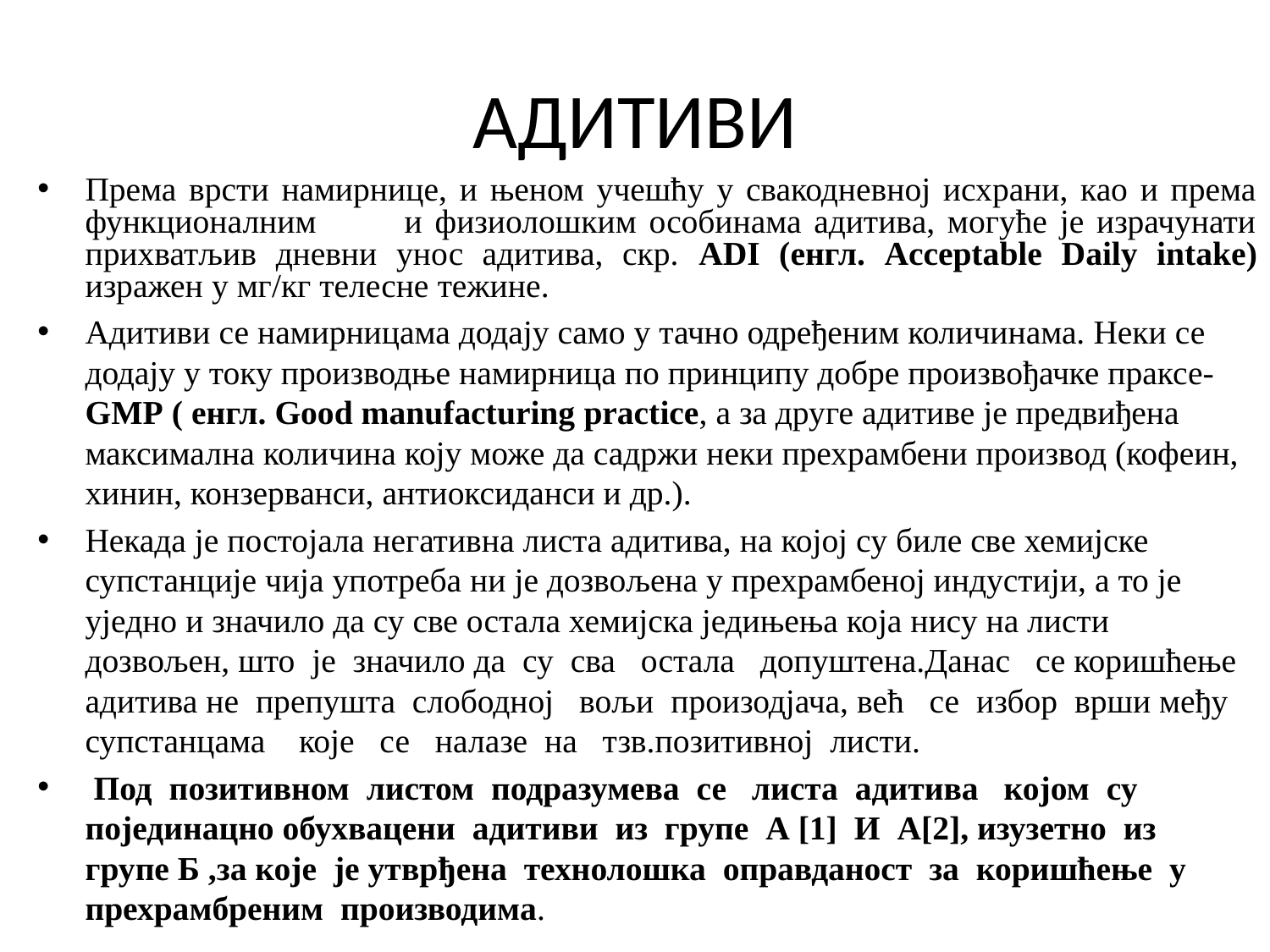

# АДИТИВИ
Према врсти намирнице, и њеном учешћу у свакодневној исхрани, као и према функционалним       и физиолошким особинама адитива, могуће је израчунати прихватљив дневни унос адитива, скр. АDI (енгл. Acceptable Daily intake) изражен у мг/кг телесне тежине.
Адитиви се намирницама додају само у тачно одређеним количинама. Неки се додају у току производње намирница по принципу добре произвођачке праксе-GMP ( енгл. Good manufacturing practice, а за друге адитиве је предвиђена максимална количина коју може да садржи неки прехрамбени производ (кофеин, хинин, конзерванси, антиоксиданси и др.).
Некада је постојала негативна листа адитива, на којој су биле све хемијске супстанције чија употреба ни је дозвољена у прехрамбеној индустији, а то је уједно и значило да су све остала хемијска једињења која нису на листи дозвољен, што  је  значило да  су  сва   остала   допуштена.Данас   се коришћење адитива не  препушта  слободној   вољи  произодјача, већ   се  избор  врши међу   супстанцама    које   се   налазе  на   тзв.позитивној  листи.
 Под  позитивном  листом  подразумева  се   листа  адитива   којом  су  појединацно обухвацени  адитиви  из  групе  А [1]  И  А[2], изузетно  из  групе Б ,за које  је утврђена  технолошка  оправданост  за  коришћење  у  прехрамбреним  производима.